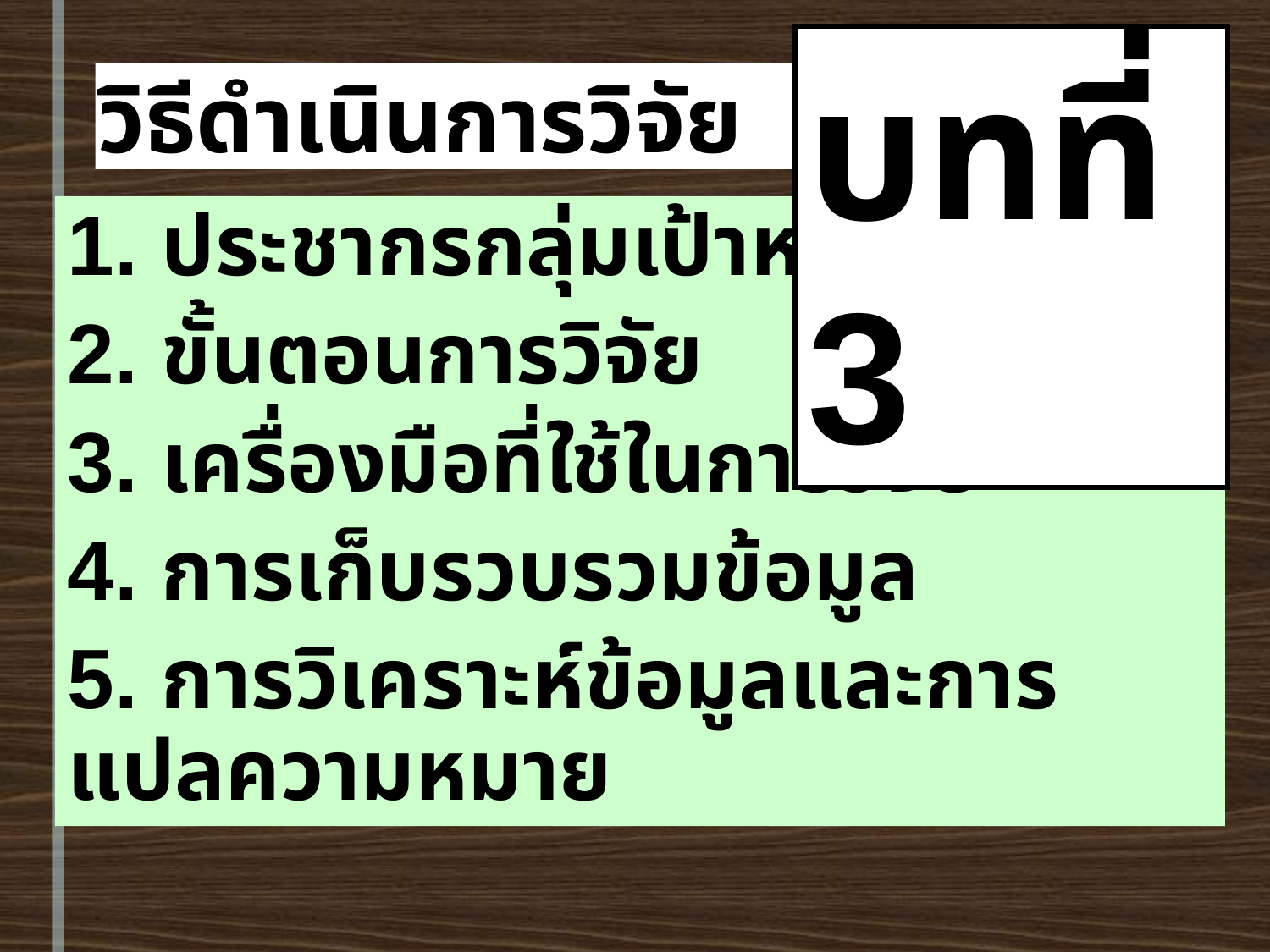

บทที่ 3
# วิธีดำเนินการวิจัย
1. ประชากรกลุ่มเป้าหมาย
2. ขั้นตอนการวิจัย
3. เครื่องมือที่ใช้ในการวิจัย
4. การเก็บรวบรวมข้อมูล
5. การวิเคราะห์ข้อมูลและการแปลความหมาย